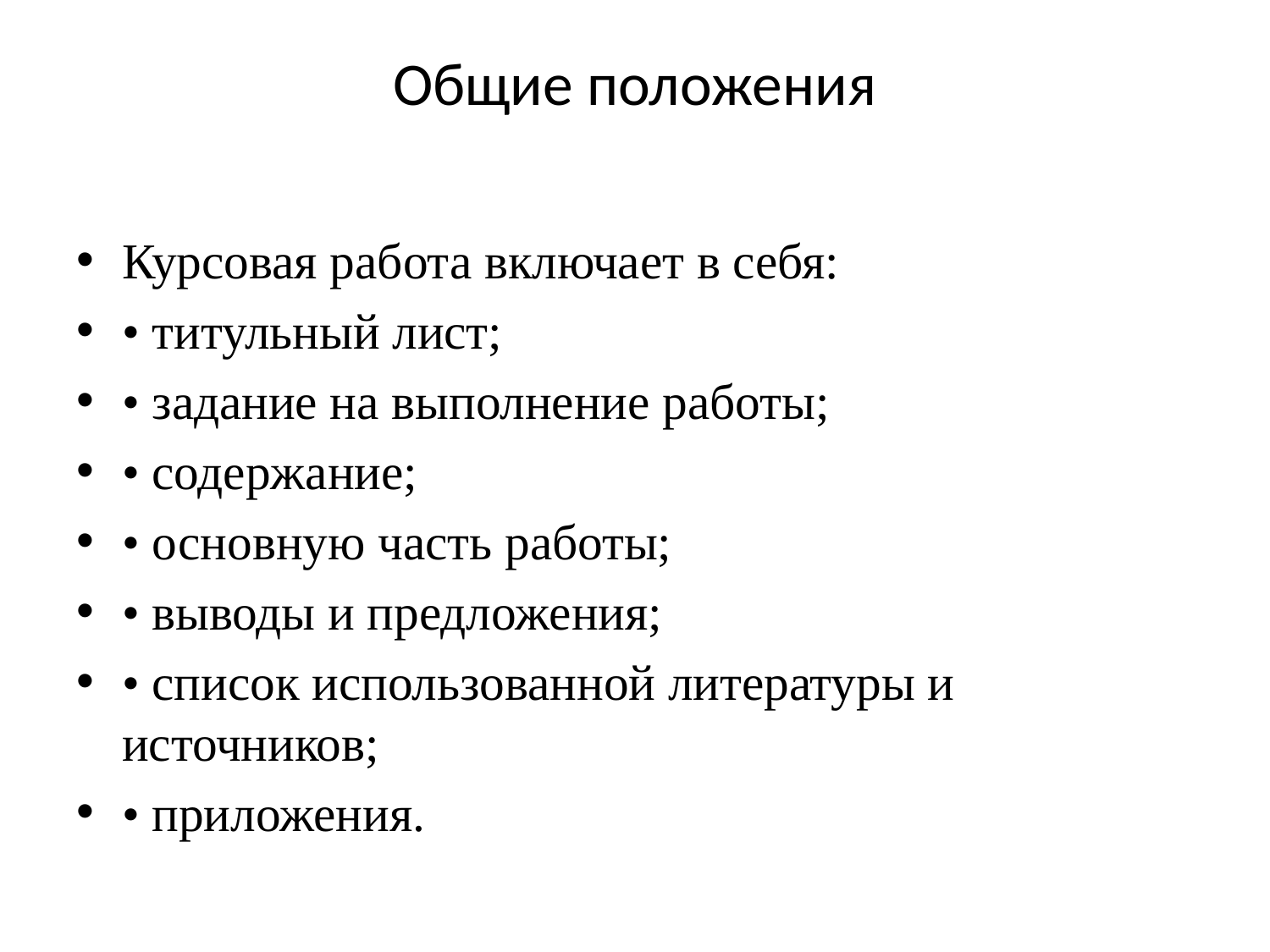

# Общие положения
Курсовая работа включает в себя:
• титульный лист;
• задание на выполнение работы;
• содержание;
• основную часть работы;
• выводы и предложения;
• список использованной литературы и источников;
• приложения.